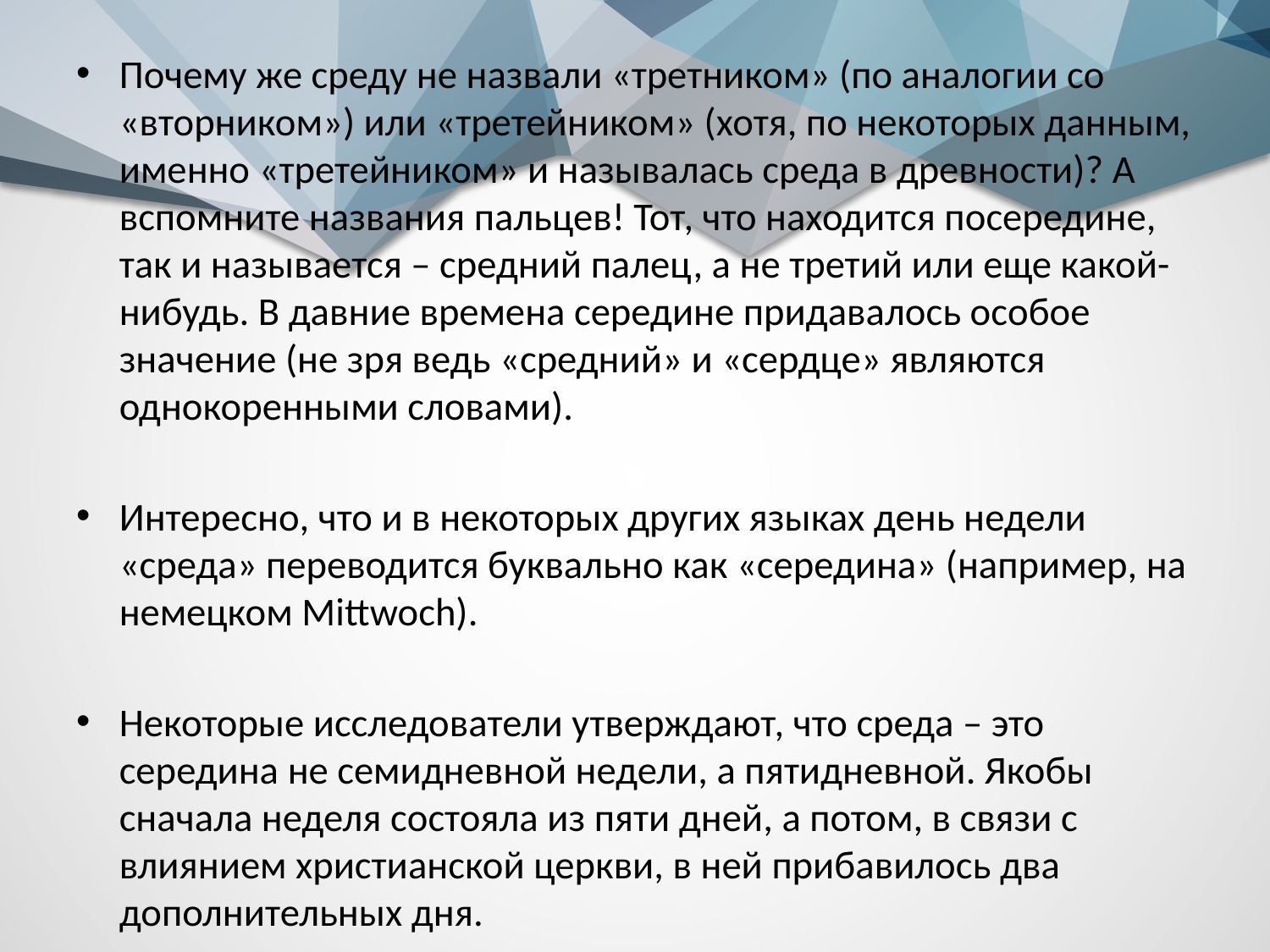

Почему же среду не назвали «третником» (по аналогии со «вторником») или «третейником» (хотя, по некоторых данным, именно «третейником» и называлась среда в древности)? А вспомните названия пальцев! Тот, что находится посередине, так и называется – средний палец, а не третий или еще какой-нибудь. В давние времена середине придавалось особое значение (не зря ведь «средний» и «сердце» являются однокоренными словами).

Интересно, что и в некоторых других языках день недели «среда» переводится буквально как «середина» (например, на немецком Mittwoch).

Некоторые исследователи утверждают, что среда – это середина не семидневной недели, а пятидневной. Якобы сначала неделя состояла из пяти дней, а потом, в связи с влиянием христианской церкви, в ней прибавилось два дополнительных дня.